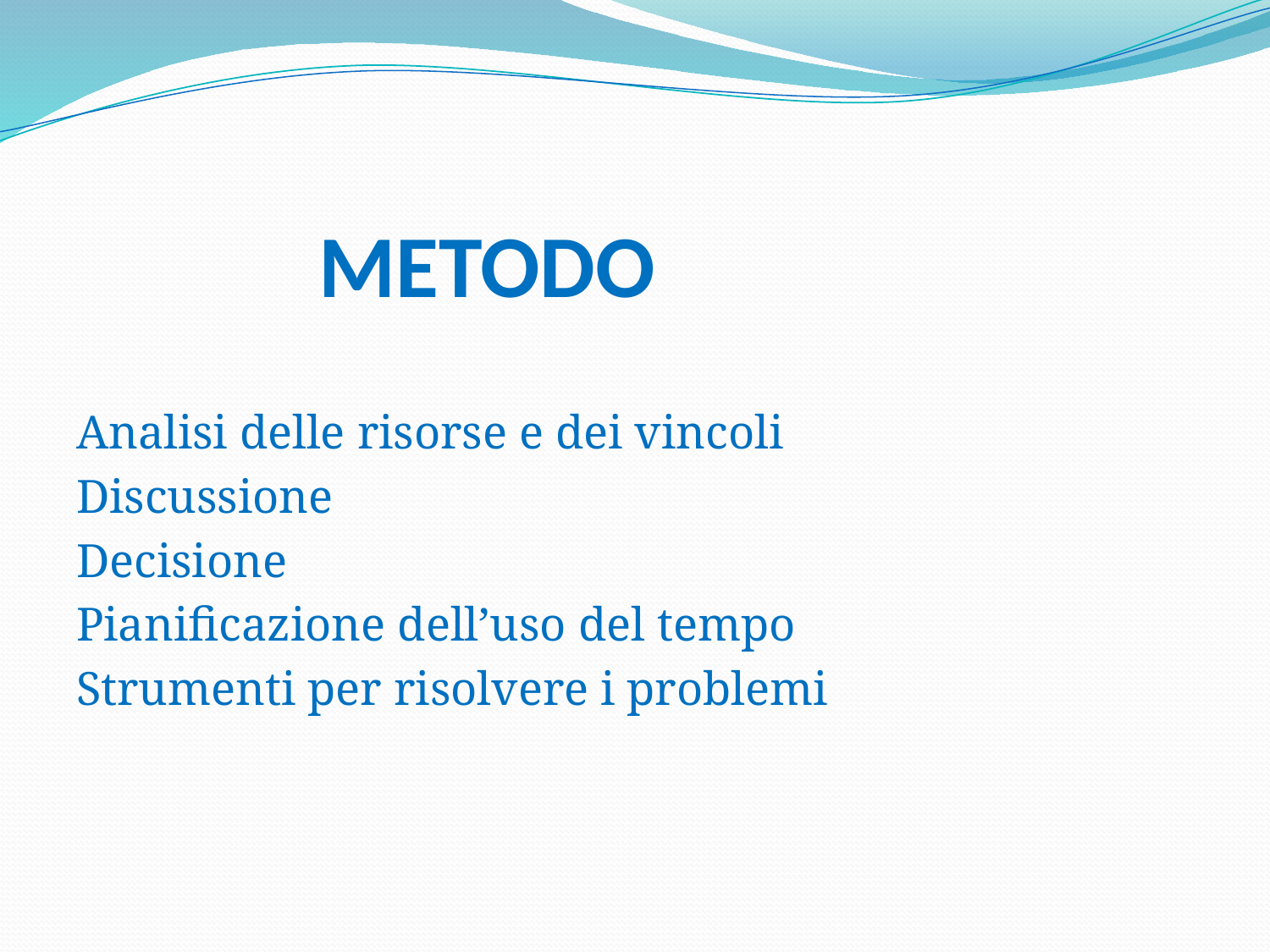

# METODO

Analisi delle risorse e dei vincoli
Discussione
Decisione
Pianificazione dell’uso del tempo
Strumenti per risolvere i problemi